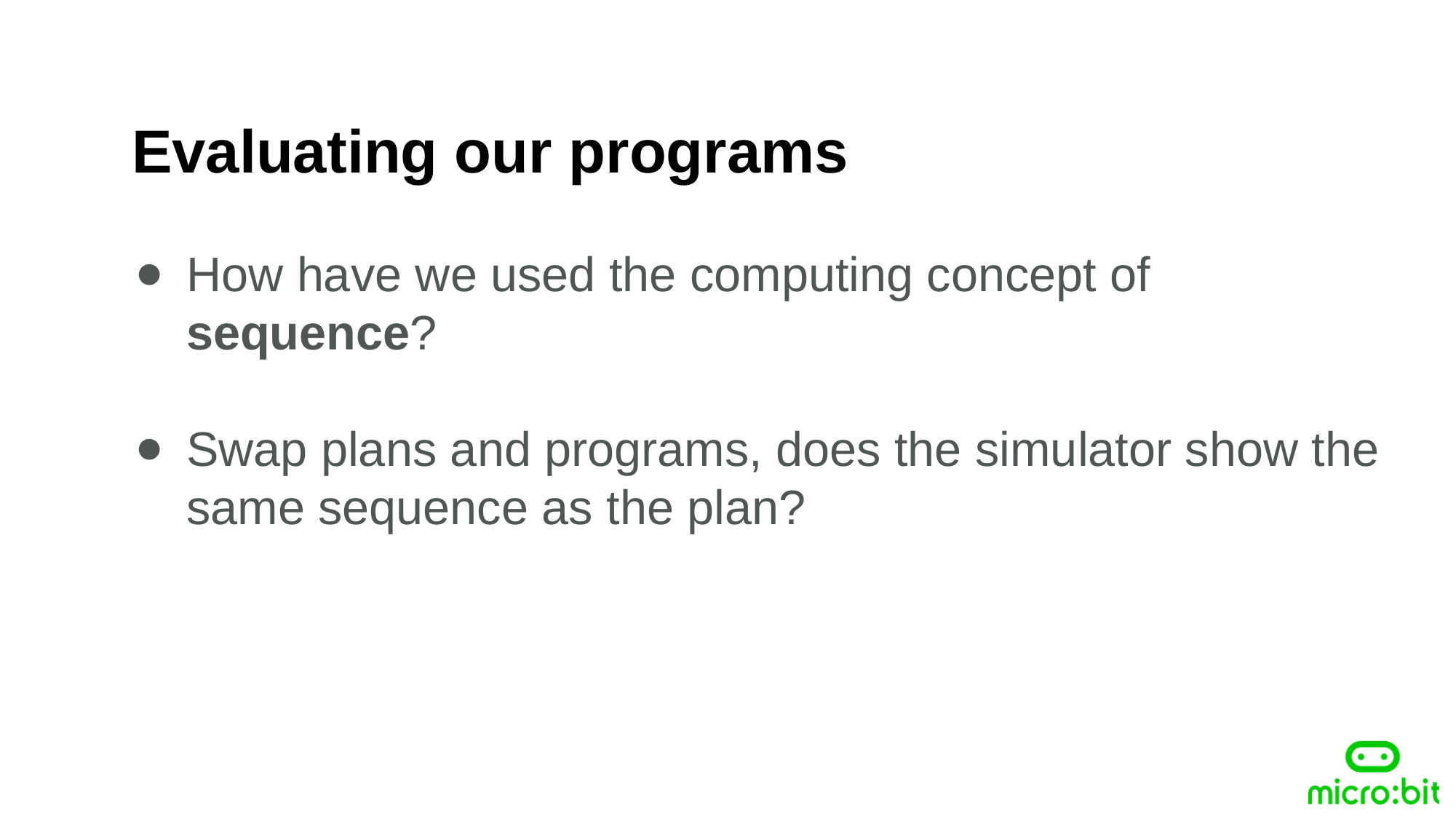

Evaluating our programs

How have we used the computing concept of sequence?

Swap plans and programs, does the simulator show the same sequence as the plan?